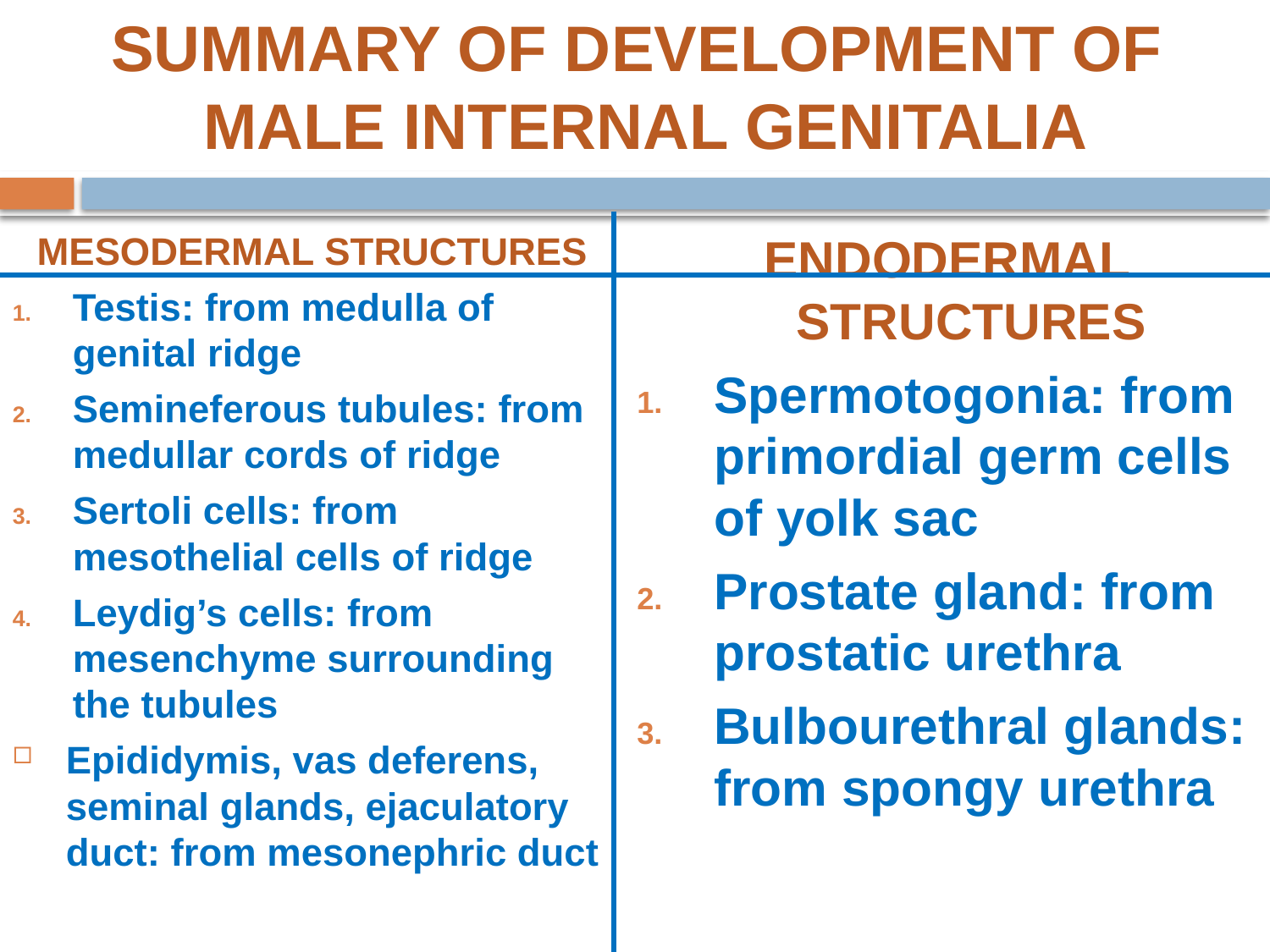

# SUMMARY OF DEVELOPMENT OF MALE INTERNAL GENITALIA
MESODERMAL STRUCTURES
Testis: from medulla of genital ridge
Semineferous tubules: from medullar cords of ridge
Sertoli cells: from mesothelial cells of ridge
Leydig’s cells: from mesenchyme surrounding the tubules
Epididymis, vas deferens, seminal glands, ejaculatory duct: from mesonephric duct
ENDODERMAL STRUCTURES
Spermotogonia: from primordial germ cells of yolk sac
Prostate gland: from prostatic urethra
Bulbourethral glands: from spongy urethra